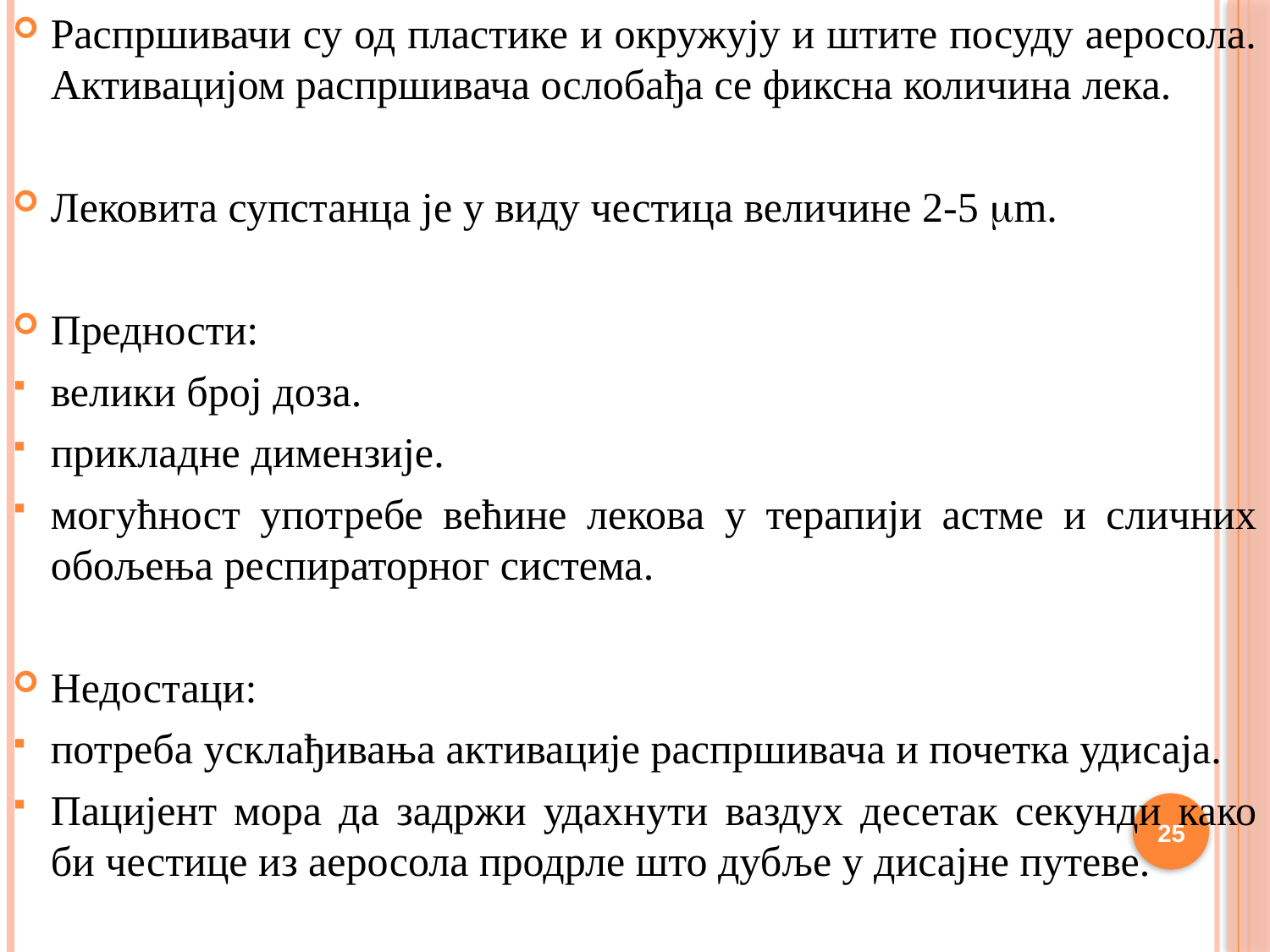

Распршивачи су од пластике и окружују и штите посуду аеросола. Активацијом распршивача ослобађа се фиксна количина лека.

Лековита супстанца је у виду честица величине 2-5 μm.

Предности:
велики број доза.
прикладне димензије.
могућност употребе већине лекова у терапији астме и сличних обољења респираторног система.

Недостаци:
потреба усклађивања активације распршивача и почетка удисаја.
Пацијент мора да задржи удахнути ваздух десетак секунди како би честице из аеросола продрле што дубље у дисајне путеве.

25